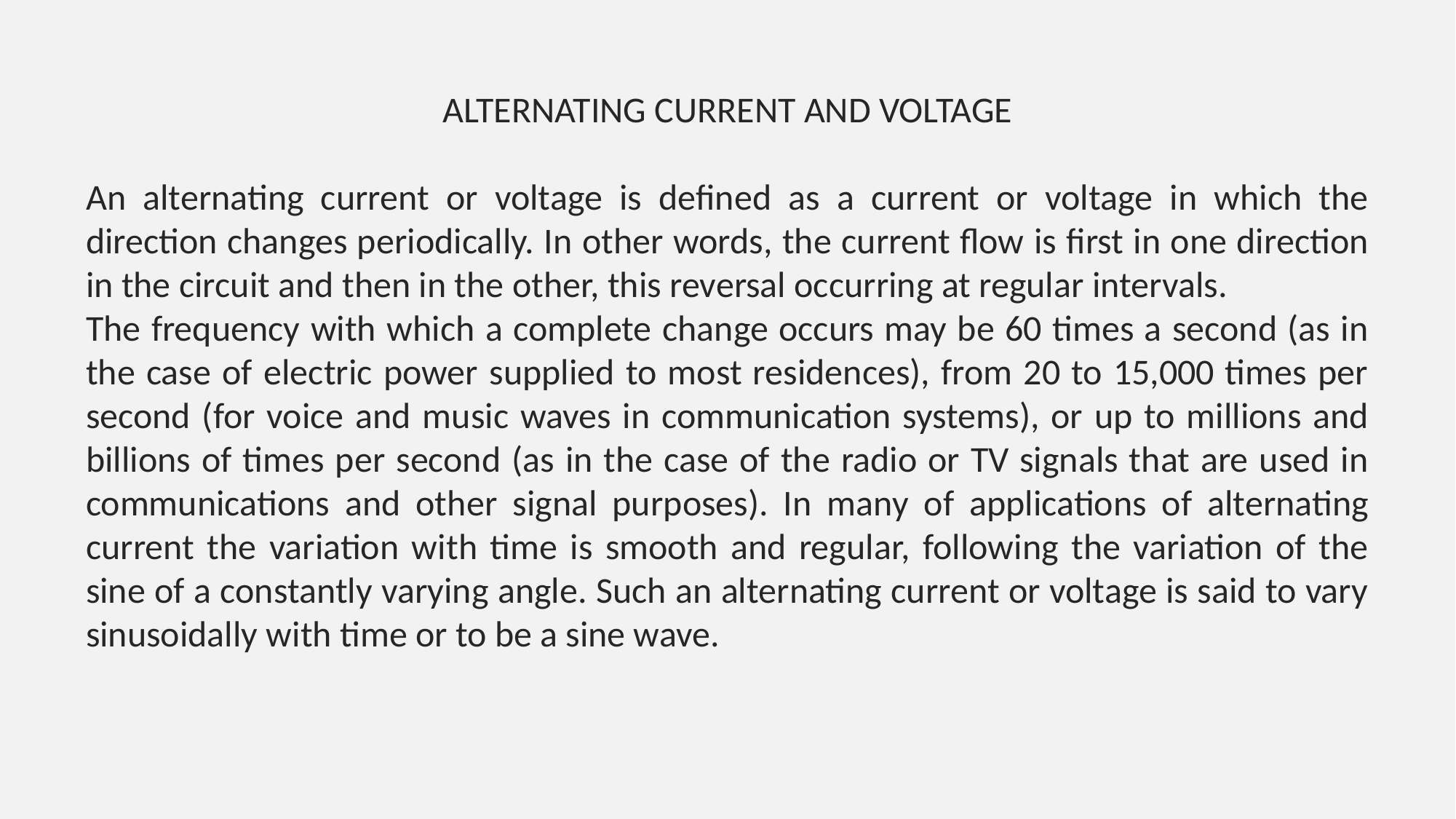

ALTERNATING CURRENT AND VOLTAGE

An alternating current or voltage is defined as a current or voltage in which the direction changes periodically. In other words, the current flow is first in one direction in the circuit and then in the other, this reversal occurring at regular intervals.
The frequency with which a complete change occurs may be 60 times a second (as in the case of electric power supplied to most residences), from 20 to 15,000 times per second (for voice and music waves in communication systems), or up to millions and billions of times per second (as in the case of the radio or TV signals that are used in communications and other signal purposes). In many of applications of alternating current the variation with time is smooth and regular, following the variation of the sine of a constantly varying angle. Such an alternating current or voltage is said to vary sinusoidally with time or to be a sine wave.